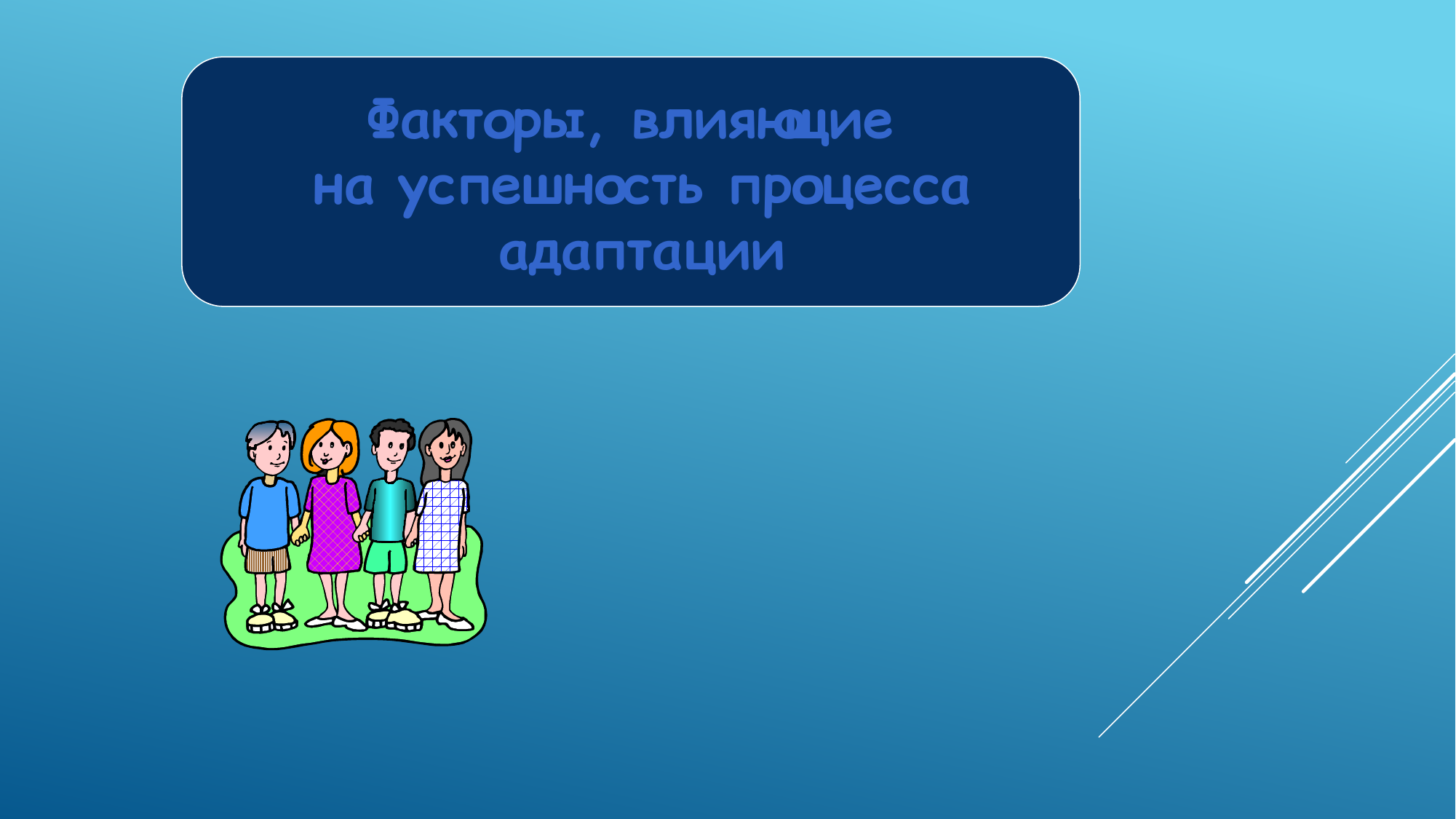

#
Факторы, влияющие
 на успешность процесса
 адаптации

Личностная готовность
Волевая готовность
 Интеллектуальная готовность
Мотивационная  готовность